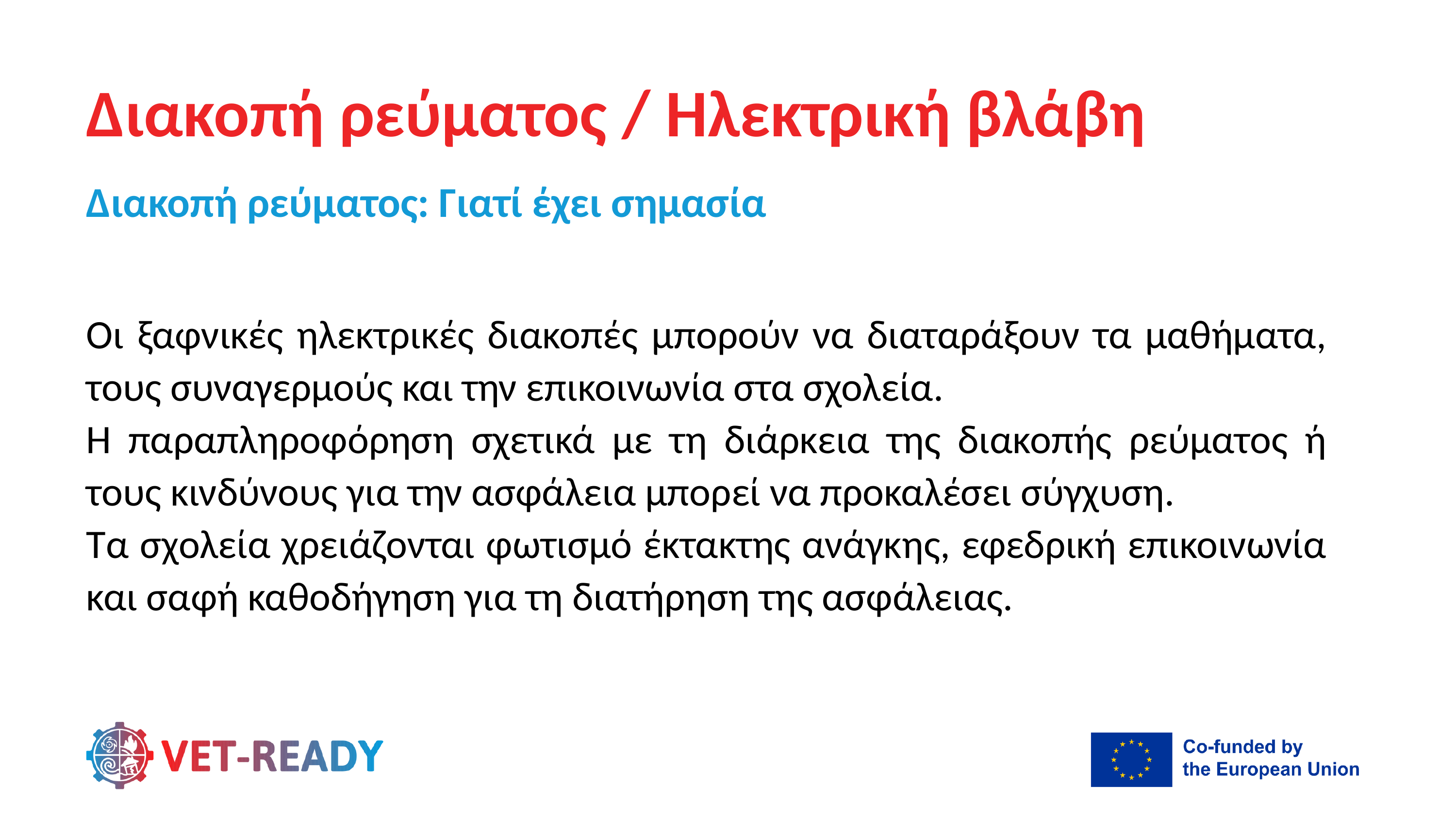

Διακοπή ρεύματος / Ηλεκτρική βλάβη
Διακοπή ρεύματος: Γιατί έχει σημασία
Οι ξαφνικές ηλεκτρικές διακοπές μπορούν να διαταράξουν τα μαθήματα, τους συναγερμούς και την επικοινωνία στα σχολεία.
Η παραπληροφόρηση σχετικά με τη διάρκεια της διακοπής ρεύματος ή τους κινδύνους για την ασφάλεια μπορεί να προκαλέσει σύγχυση.
Τα σχολεία χρειάζονται φωτισμό έκτακτης ανάγκης, εφεδρική επικοινωνία και σαφή καθοδήγηση για τη διατήρηση της ασφάλειας.